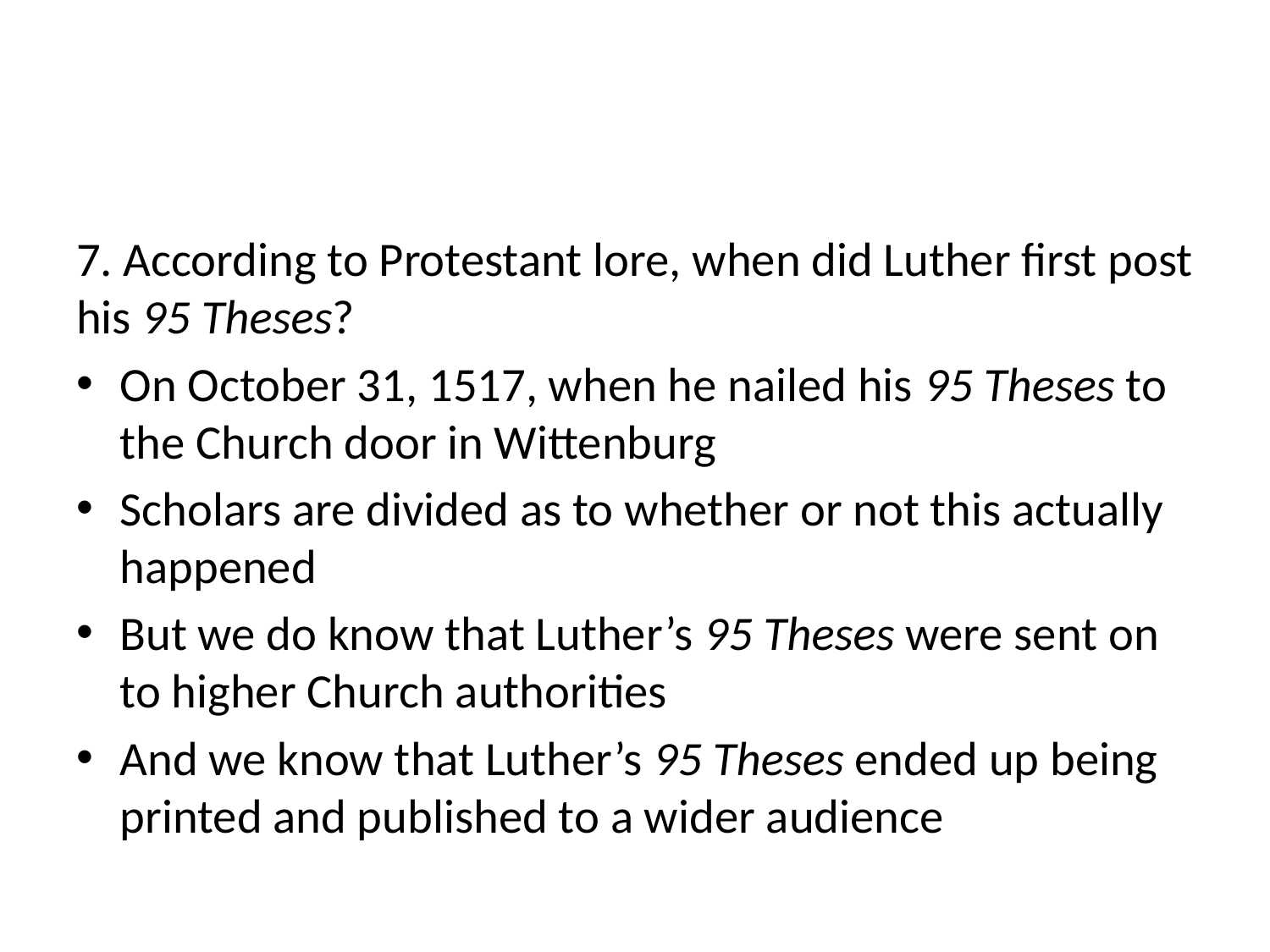

#
7. According to Protestant lore, when did Luther first post his 95 Theses?
On October 31, 1517, when he nailed his 95 Theses to the Church door in Wittenburg
Scholars are divided as to whether or not this actually happened
But we do know that Luther’s 95 Theses were sent on to higher Church authorities
And we know that Luther’s 95 Theses ended up being printed and published to a wider audience